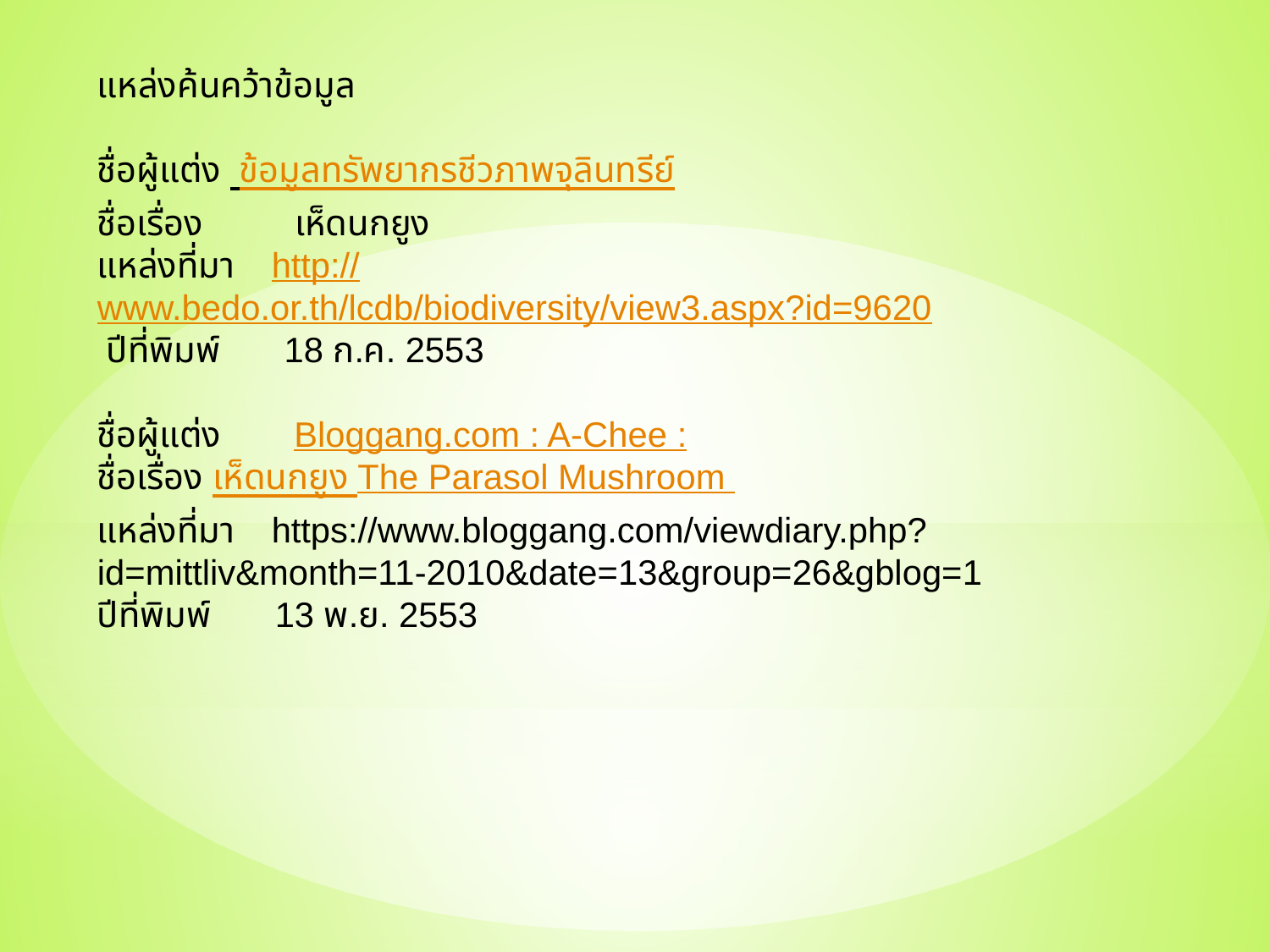

แหล่งค้นคว้าข้อมูล

ชื่อผู้แต่ง  ข้อมูลทรัพยากรชีวภาพจุลินทรีย์
ชื่อเรื่อง          เห็ดนกยูง
แหล่งที่มา    http://www.bedo.or.th/lcdb/biodiversity/view3.aspx?id=9620
 ปีที่พิมพ์       18 ก.ค. 2553

ชื่อผู้แต่ง        Bloggang.com : A-Chee :
ชื่อเรื่อง เห็ดนกยูง The Parasol Mushroom
แหล่งที่มา    https://www.bloggang.com/viewdiary.php?id=mittliv&month=11-2010&date=13&group=26&gblog=1
ปีที่พิมพ์       13 พ.ย. 2553